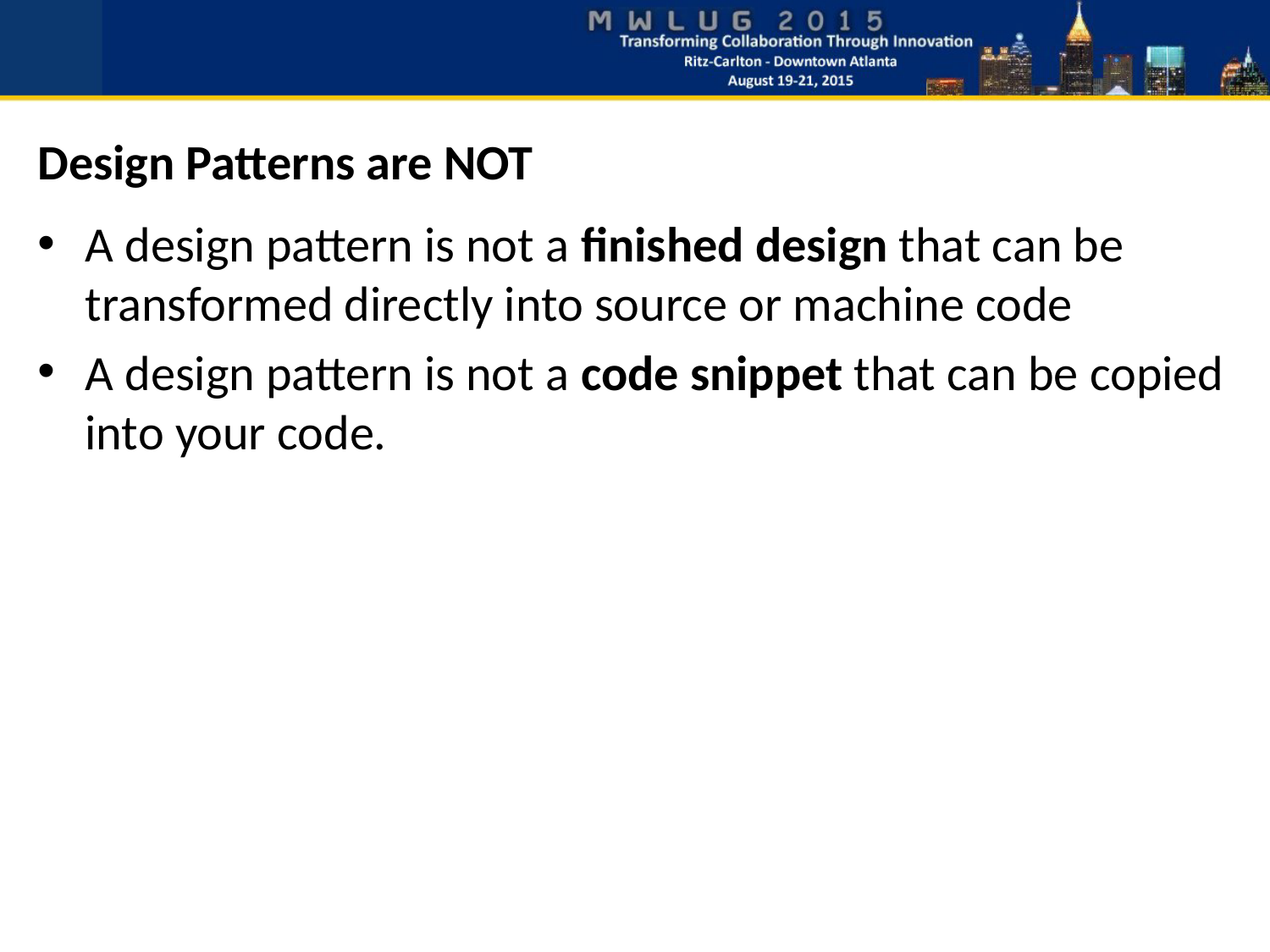

# Design Patterns are NOT
A design pattern is not a finished design that can be transformed directly into source or machine code
A design pattern is not a code snippet that can be copied into your code.